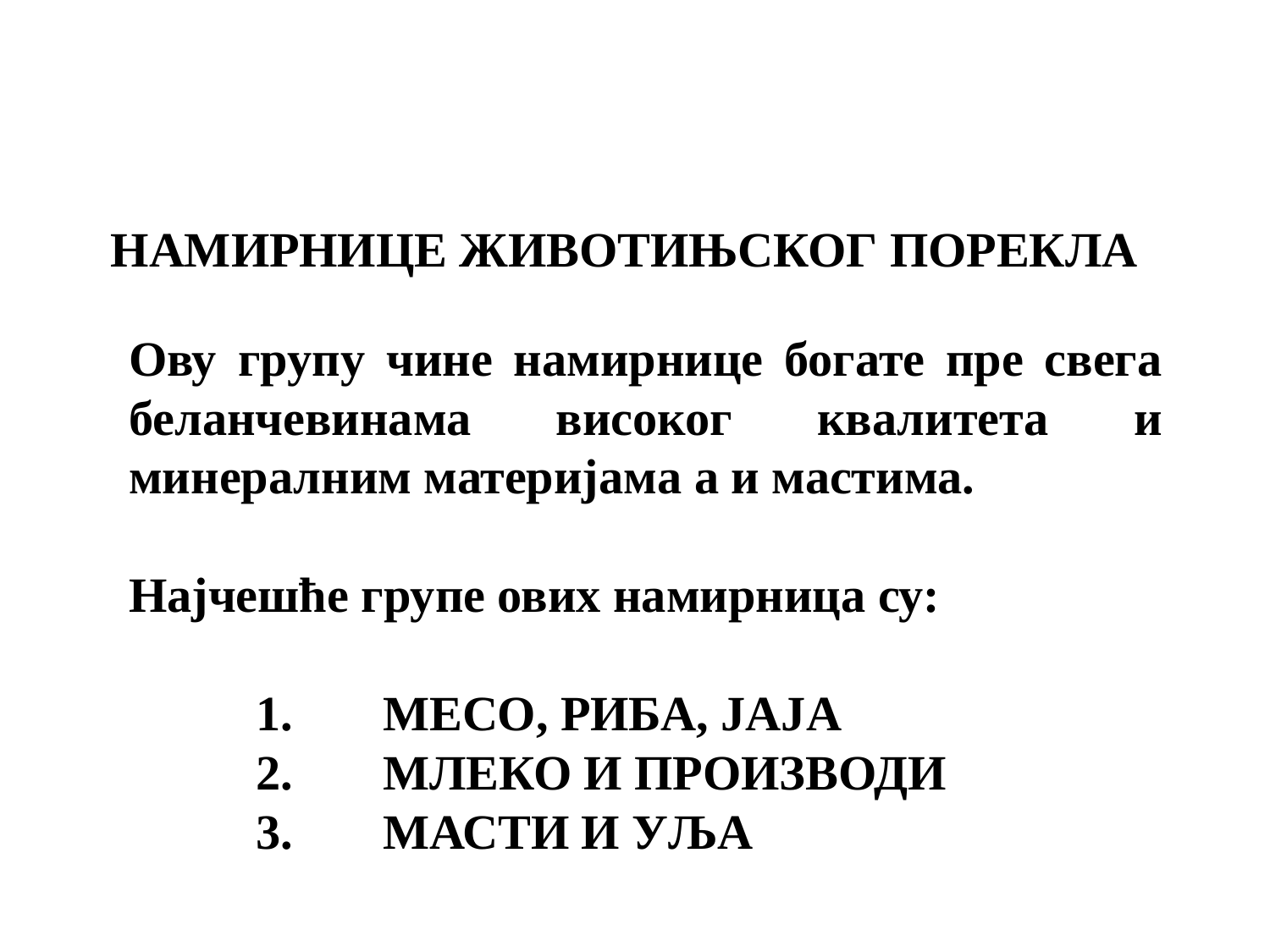

НАМИРНИЦЕ ЖИВОТИЊСКОГ ПОРЕКЛА
Ову групу чине намирнице богате пре свега беланчевинама високог квалитета и минералним материјама а и мастима.

Најчешће групе ових намирница су:

1.	МЕСО, РИБА, ЈАЈА
2.	МЛЕКО И ПРОИЗВОДИ
3.	МАСТИ И УЉА